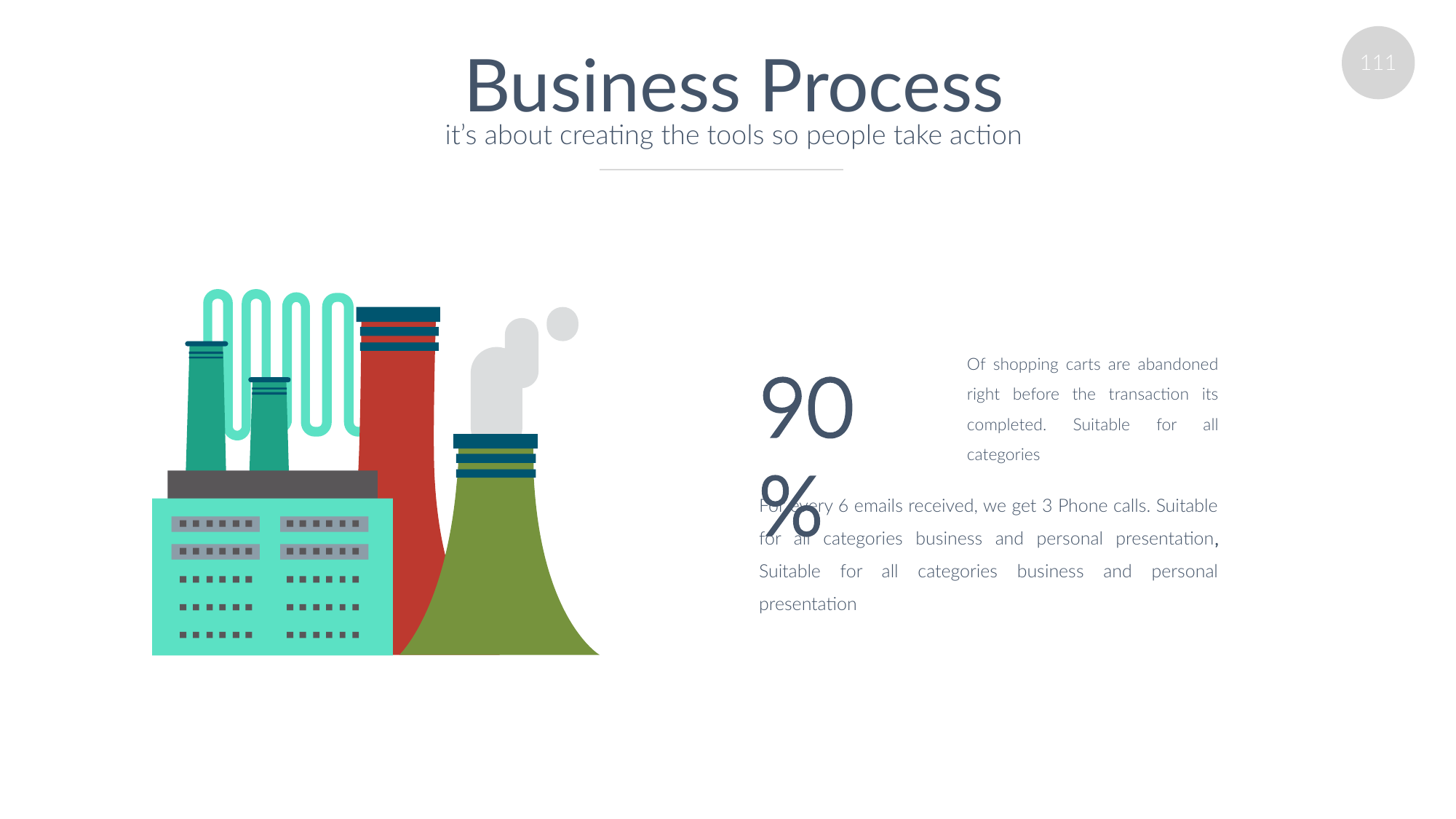

# Business Process
it’s about creating the tools so people take action

Of shopping carts are abandoned right before the transaction its completed. Suitable for all categories
90%
For every 6 emails received, we get 3 Phone calls. Suitable for all categories business and personal presentation, Suitable for all categories business and personal presentation